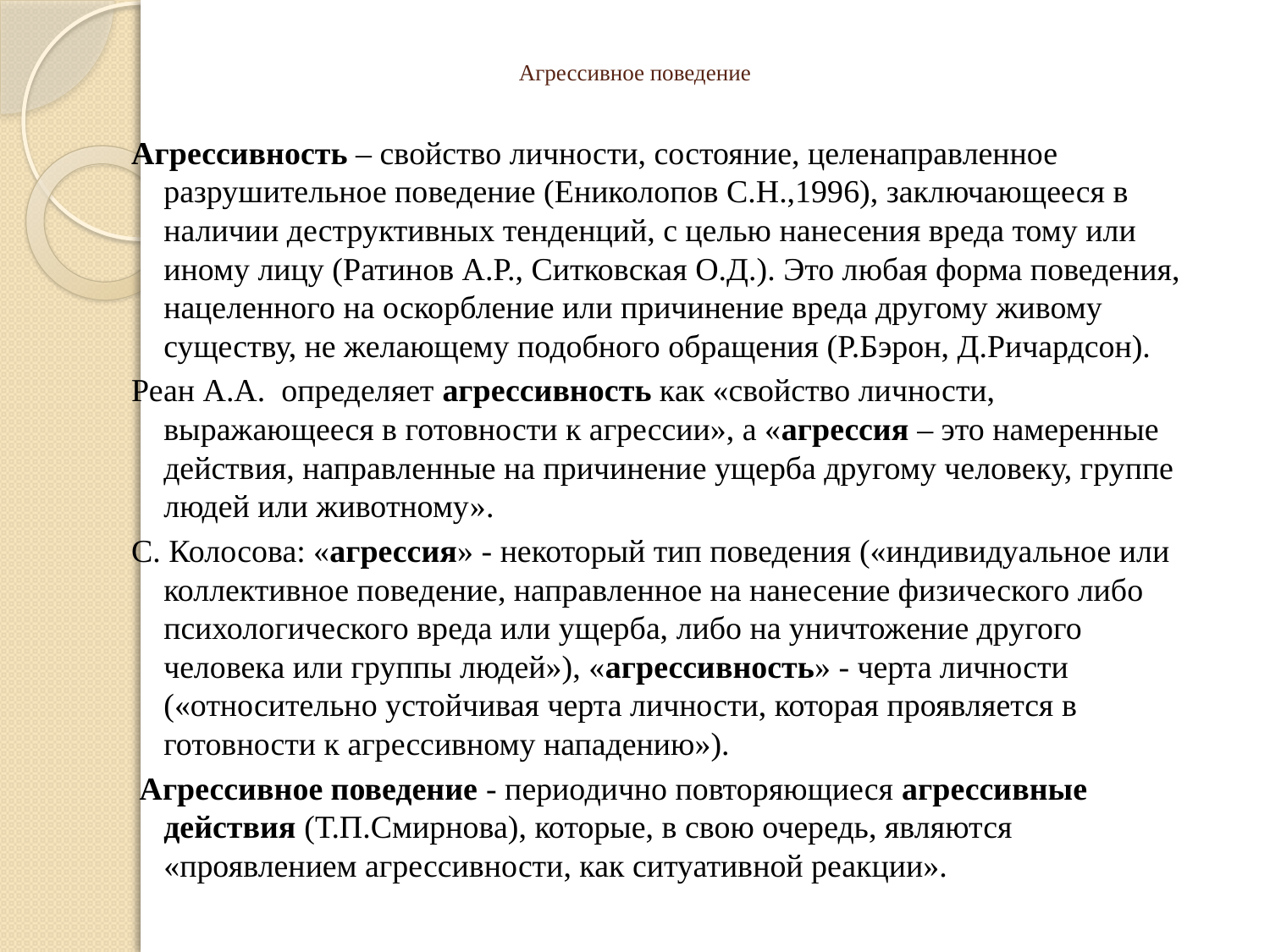

# Агрессивное поведение
Агрессивность – свойство личности, состояние, целенаправленное разрушительное поведение (Ениколопов С.Н.,1996), заключающееся в наличии деструктивных тенденций, с целью нанесения вреда тому или иному лицу (Ратинов А.Р., Ситковская О.Д.). Это любая форма поведения, нацеленного на оскорбление или причинение вреда другому живому существу, не желающему подобного обращения (Р.Бэрон, Д.Ричардсон).
Реан А.А.  определяет агрессивность как «свойство личности, выражающееся в готовности к агрессии», а «агрессия – это намеренные действия, направленные на причинение ущерба другому человеку, группе людей или животному».
С. Колосова: «агрессия» - некоторый тип поведения («индивидуальное или коллективное поведение, направленное на нанесение физического либо психологического вреда или ущерба, либо на уничтожение другого человека или группы людей»), «агрессивность» - черта личности («относительно устойчивая черта личности, которая проявляется в готовности к агрессивному нападению»).
 Агрессивное поведение - периодично повторяющиеся агрессивные действия (Т.П.Смирнова), которые, в свою очередь, являются «проявлением агрессивности, как ситуативной реакции».